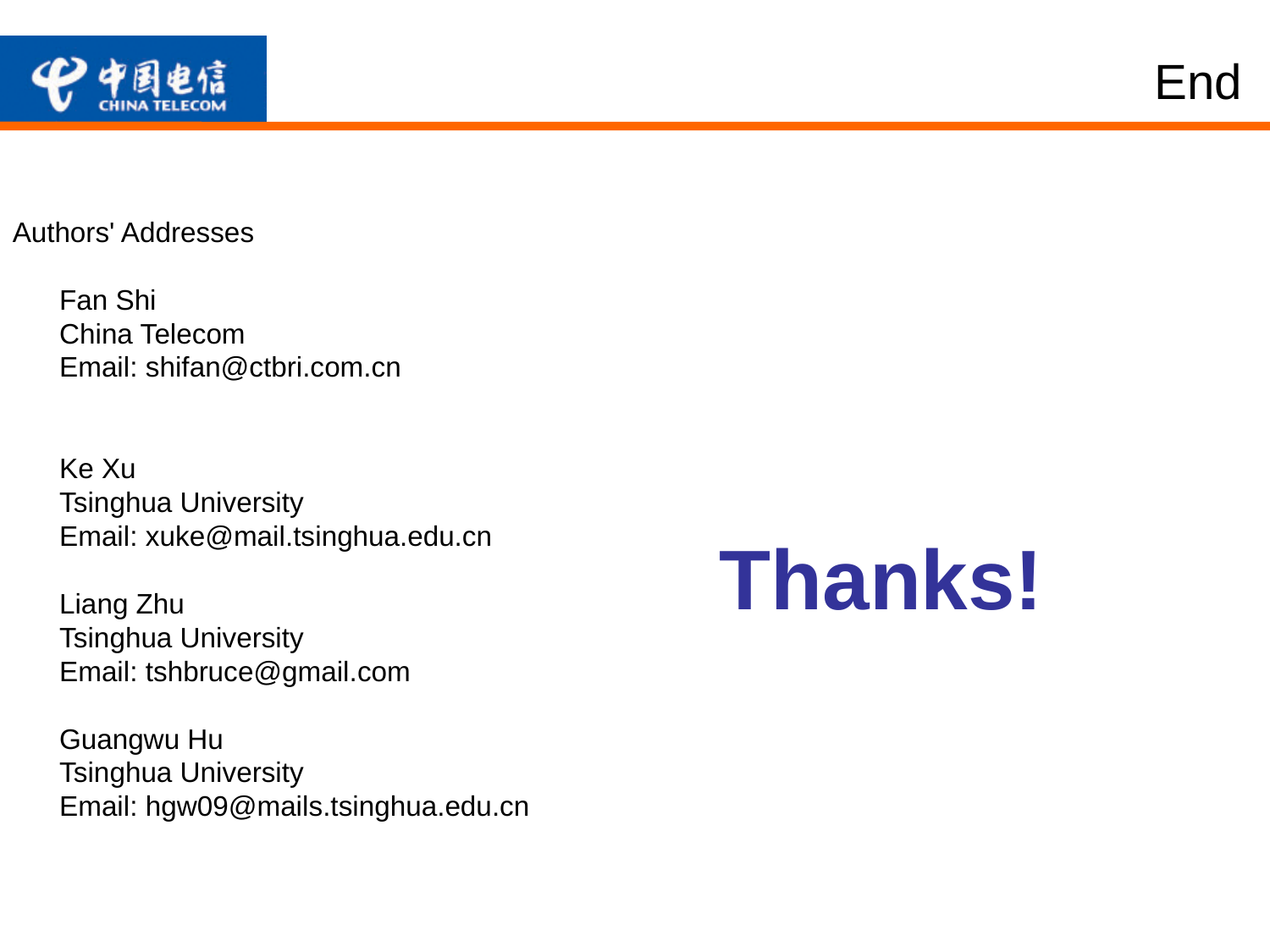

# End
Authors' Addresses

      Fan Shi
      China Telecom
      Email: shifan@ctbri.com.cn

      Ke Xu
      Tsinghua University
      Email: xuke@mail.tsinghua.edu.cn

      Liang Zhu
      Tsinghua University
      Email: tshbruce@gmail.com

      Guangwu Hu
      Tsinghua University
      Email: hgw09@mails.tsinghua.edu.cn
Thanks!